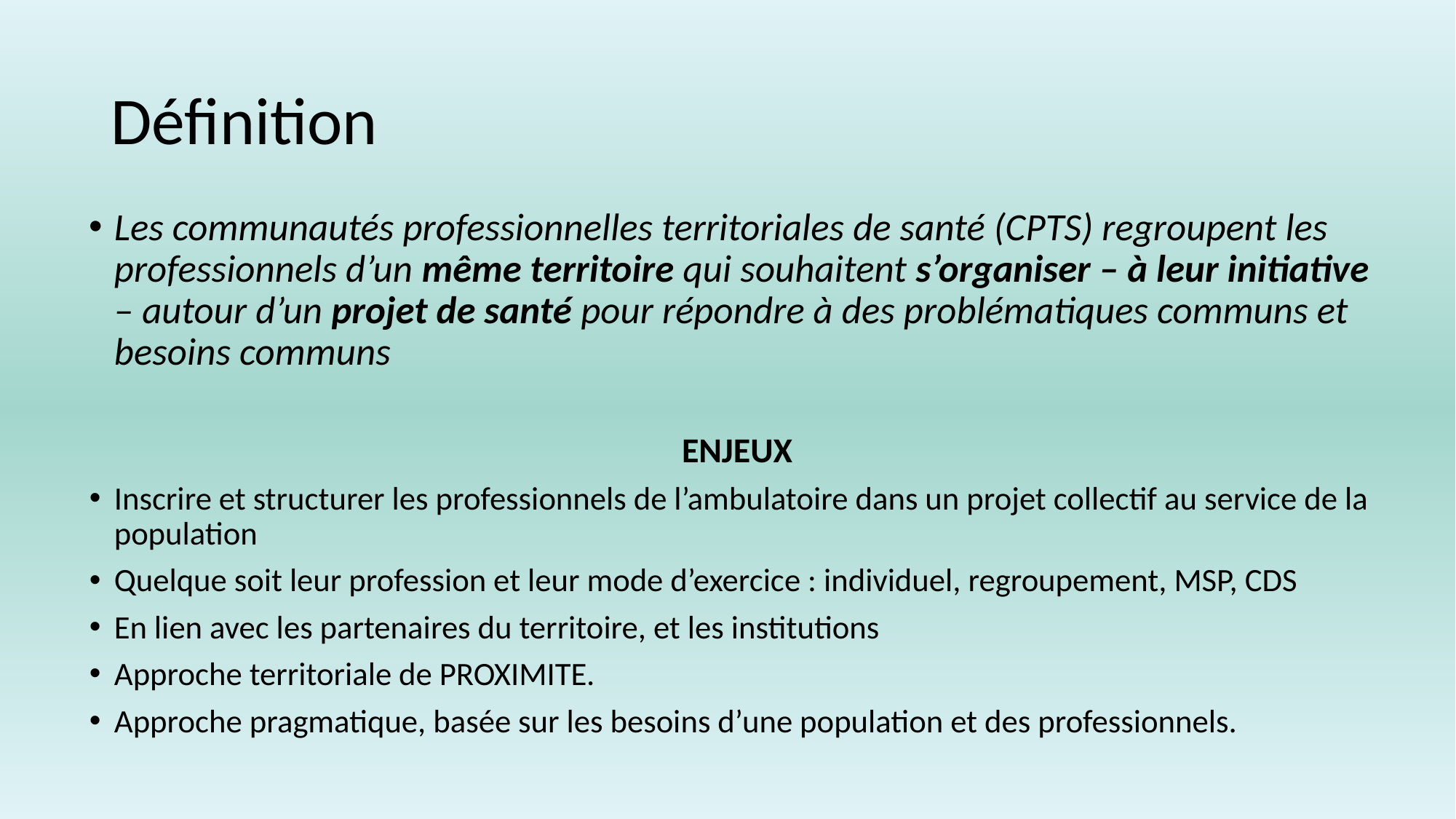

# Définition
Les communautés professionnelles territoriales de santé (CPTS) regroupent les professionnels d’un même territoire qui souhaitent s’organiser – à leur initiative – autour d’un projet de santé pour répondre à des problématiques communs et besoins communs

ENJEUX
Inscrire et structurer les professionnels de l’ambulatoire dans un projet collectif au service de la population
Quelque soit leur profession et leur mode d’exercice : individuel, regroupement, MSP, CDS
En lien avec les partenaires du territoire, et les institutions
Approche territoriale de PROXIMITE.
Approche pragmatique, basée sur les besoins d’une population et des professionnels.